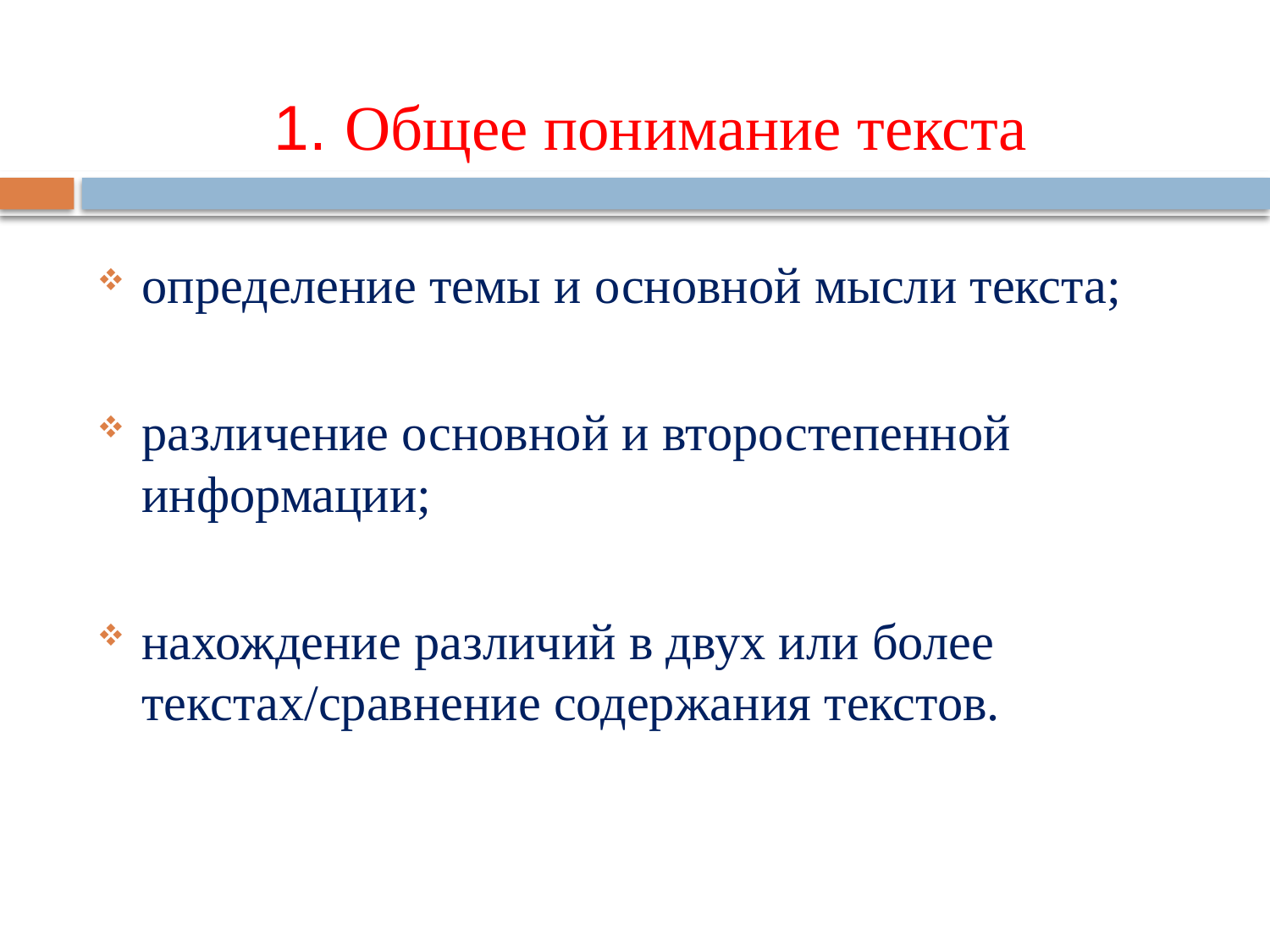

# 1. Общее понимание текста
определение темы и основной мысли текста;

различение основной и второстепенной информации;

нахождение различий в двух или более текстах/сравнение содержания текстов.